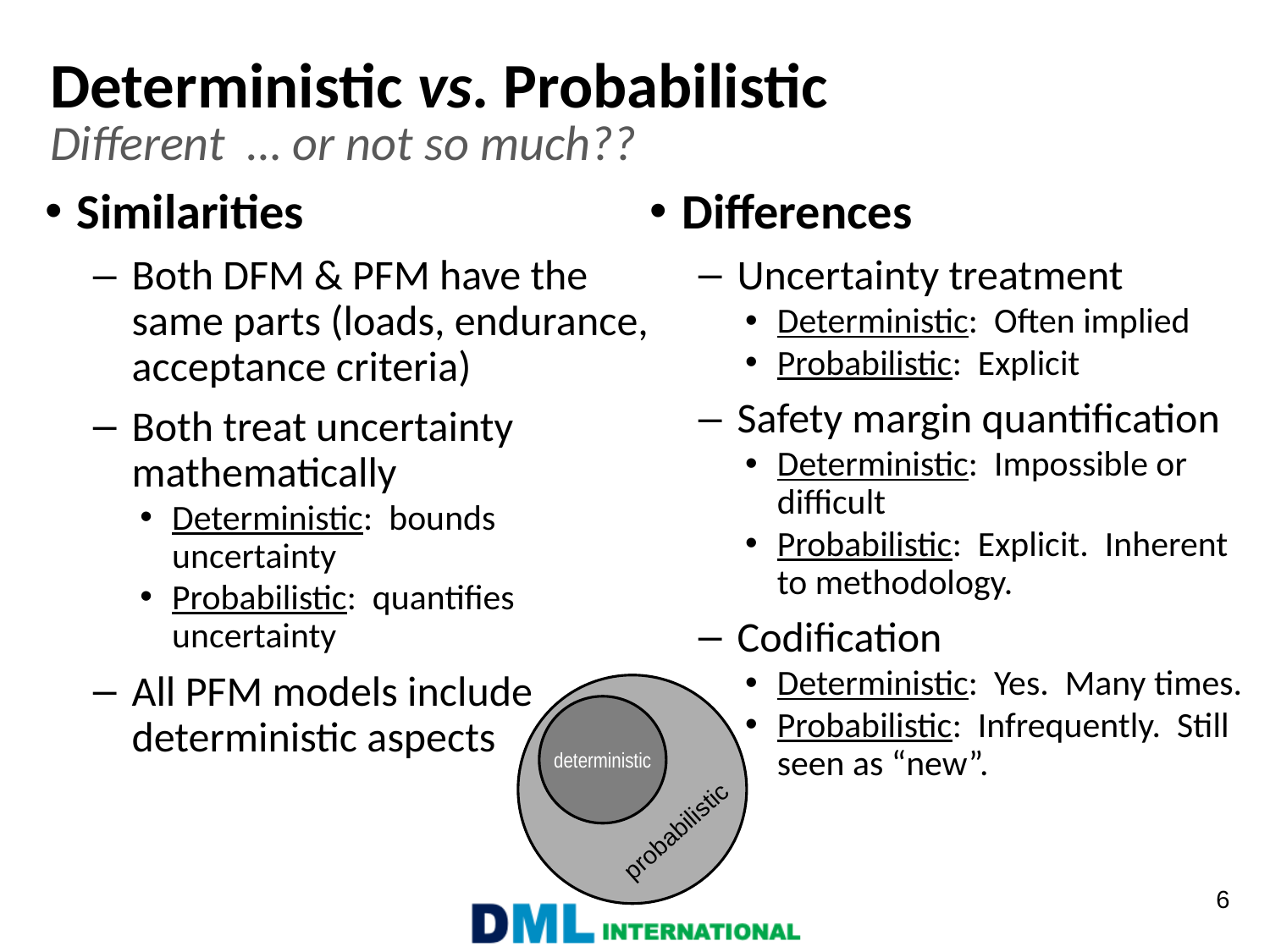

# Deterministic vs. Probabilistic Different  … or not so much??
Differences
Uncertainty treatment
Deterministic:  Often implied
Probabilistic:  Explicit
Safety margin quantification
Deterministic:  Impossible or difficult
Probabilistic:  Explicit.  Inherent to methodology.
Codification
Deterministic:  Yes.  Many times.
Probabilistic:  Infrequently.  Still seen as “new”.
Similarities
Both DFM & PFM have the same parts (loads, endurance, acceptance criteria)
Both treat uncertainty mathematically
Deterministic:  bounds uncertainty
Probabilistic:  quantifies uncertainty
All PFM models include deterministic aspects

deterministic
probabilistic